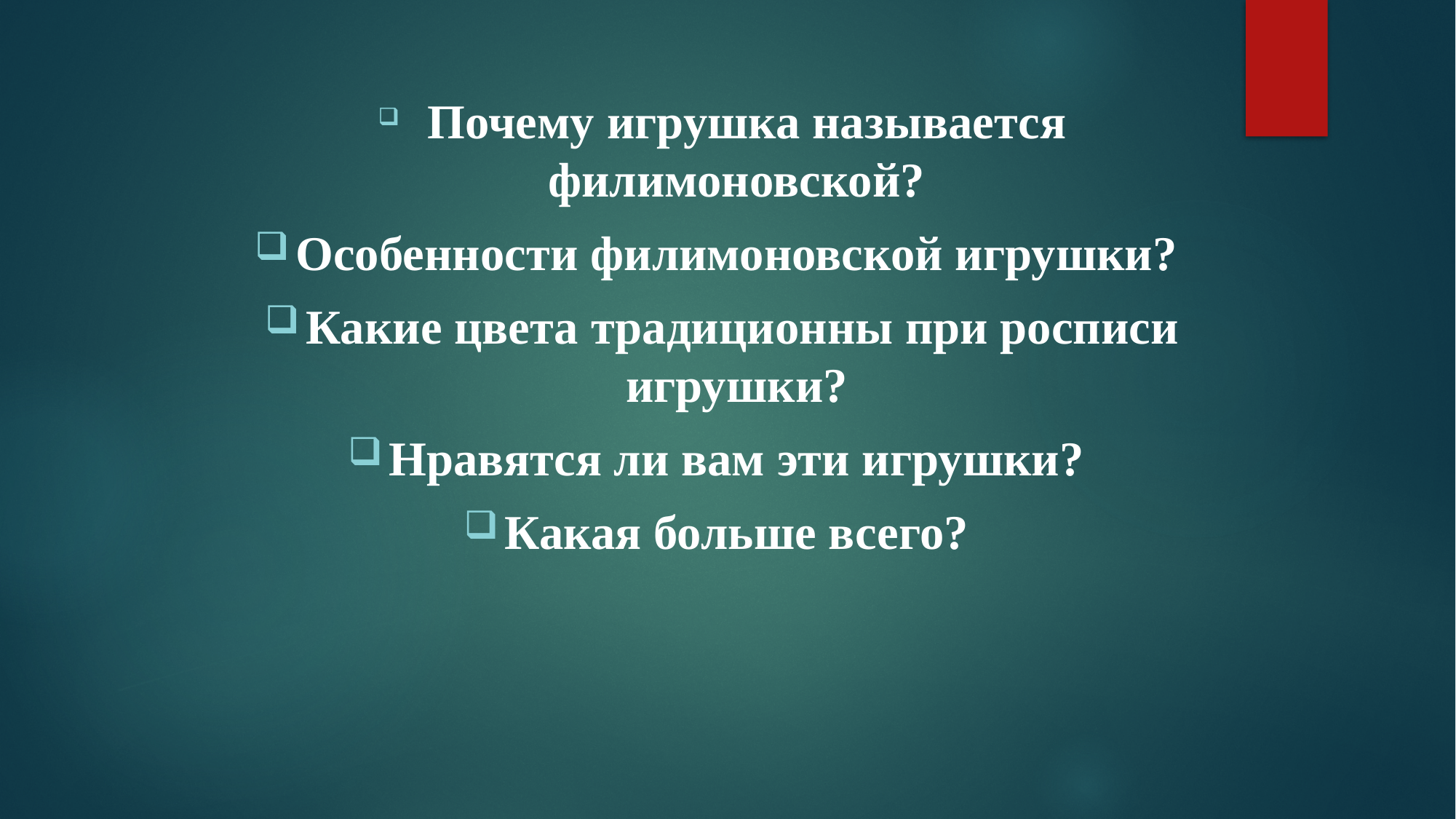

Почему игрушка называется филимоновской?
Особенности филимоновской игрушки?
Какие цвета традиционны при росписи игрушки?
Нравятся ли вам эти игрушки?
Какая больше всего?